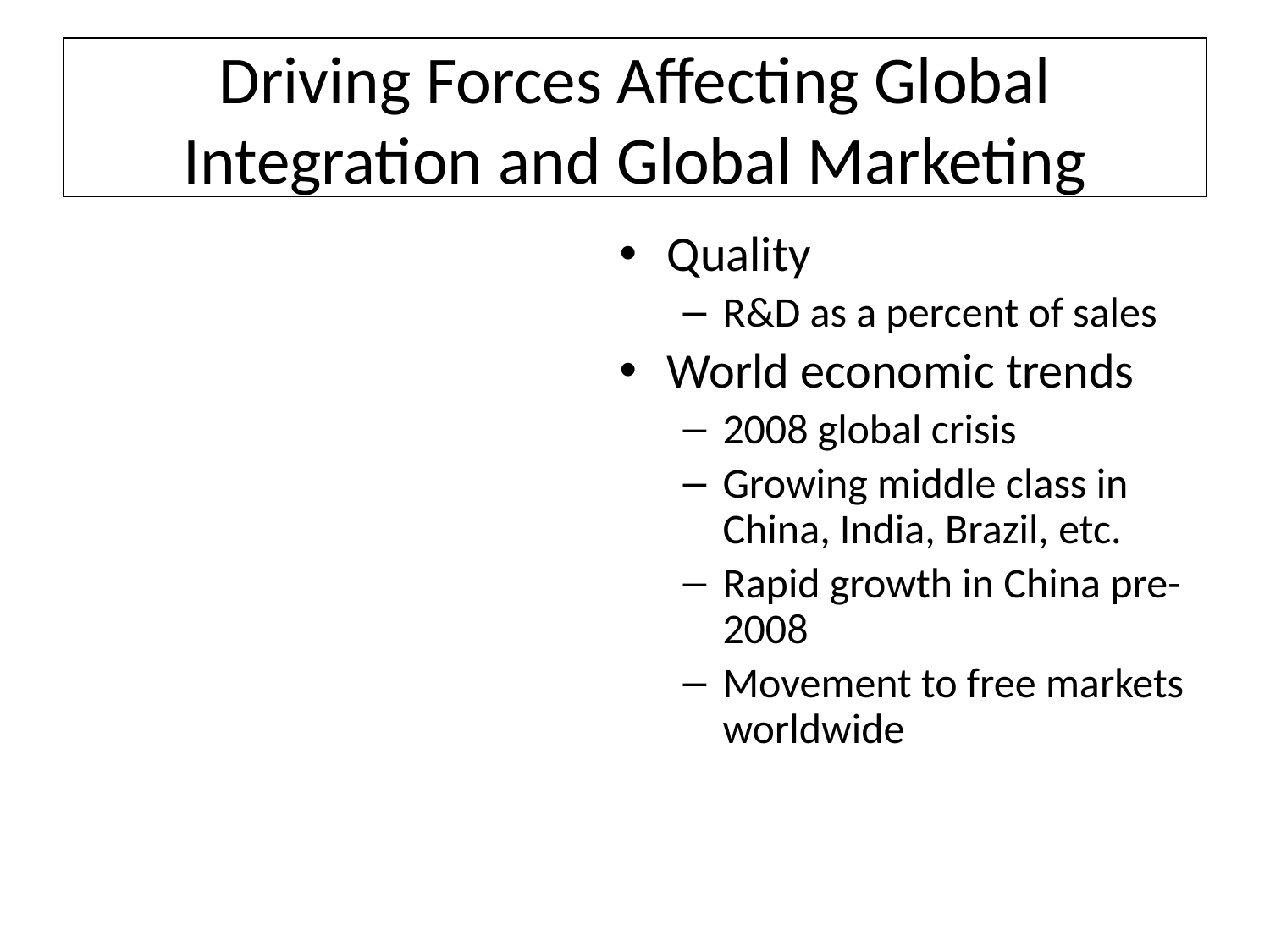

# Driving Forces Affecting Global Integration and Global Marketing
Quality
R&D as a percent of sales
World economic trends
2008 global crisis
Growing middle class in China, India, Brazil, etc.
Rapid growth in China pre-2008
Movement to free markets worldwide